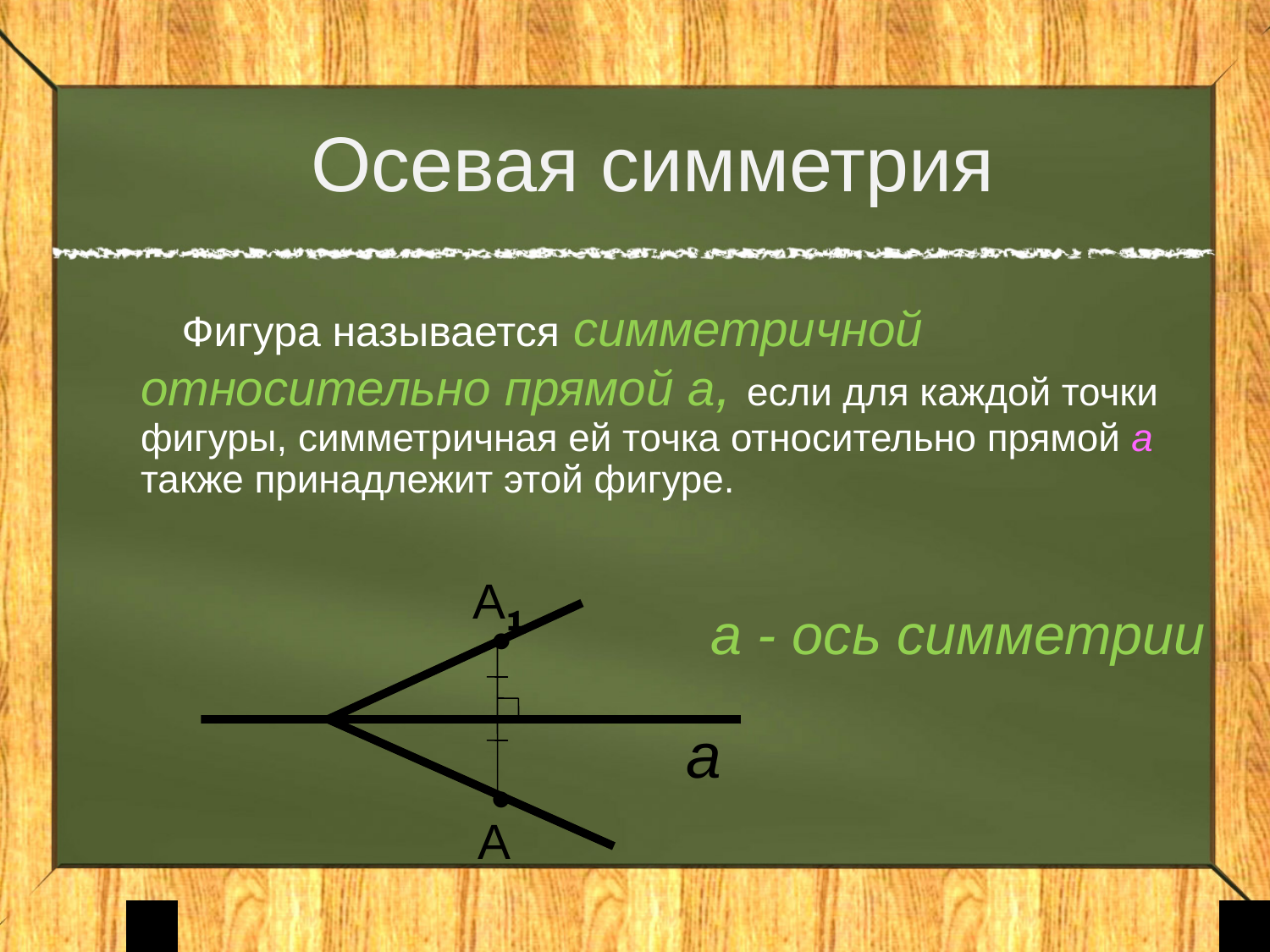

Осевая симметрия
       Фигура называется симметричной относительно прямой а, если для каждой точки фигуры, симметричная ей точка относительно прямой а  также принадлежит этой фигуре.

А1
а - ось симметрии

•

а

•
А